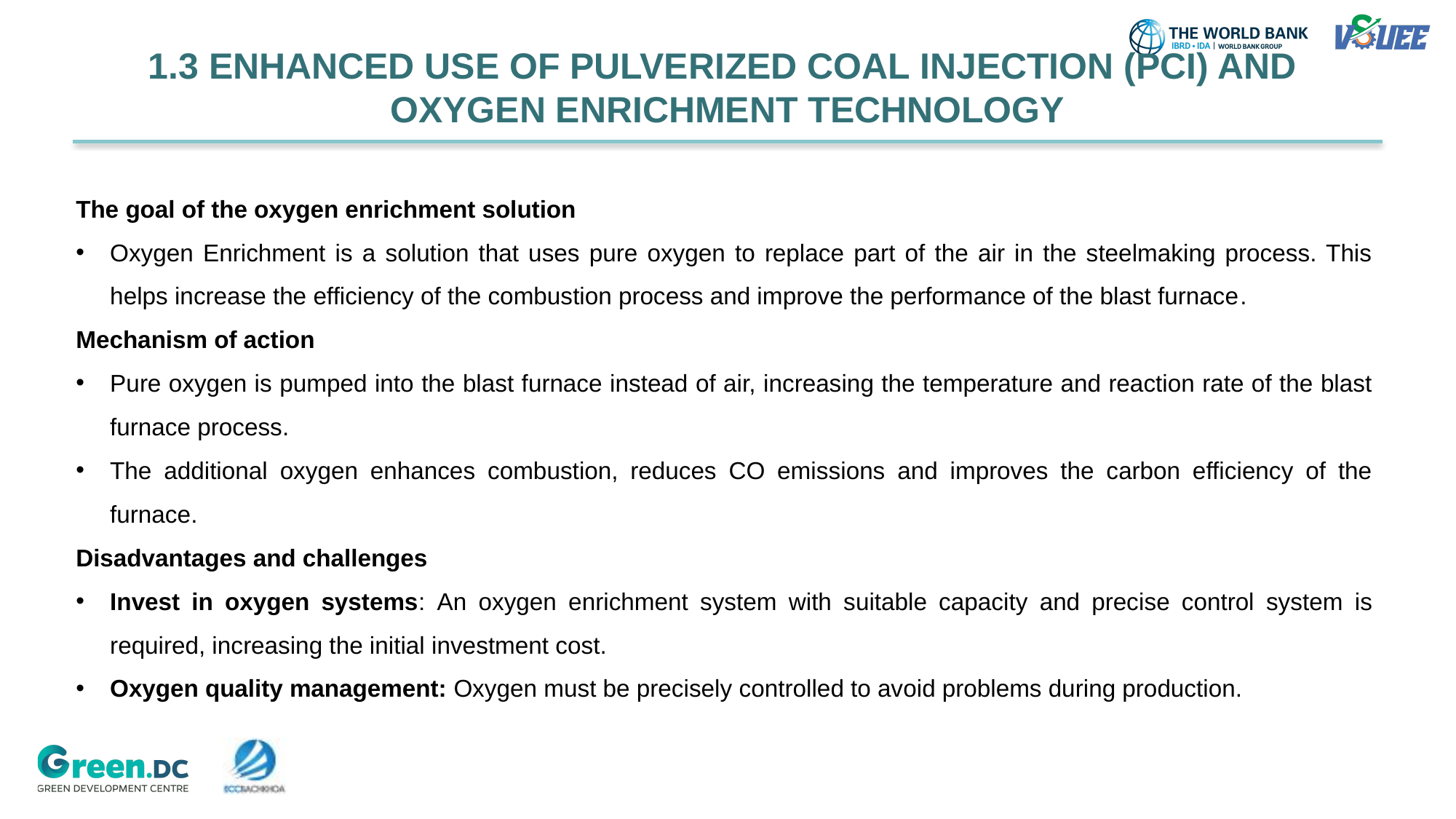

1.3 ENHANCED USE OF PULVERIZED COAL INJECTION (PCI) AND
OXYGEN ENRICHMENT TECHNOLOGY
The goal of the oxygen enrichment solution
Oxygen Enrichment is a solution that uses pure oxygen to replace part of the air in the steelmaking process. This helps increase the efficiency of the combustion process and improve the performance of the blast furnace.
Mechanism of action
Pure oxygen is pumped into the blast furnace instead of air, increasing the temperature and reaction rate of the blast furnace process.
The additional oxygen enhances combustion, reduces CO emissions and improves the carbon efficiency of the furnace.
Disadvantages and challenges
Invest in oxygen systems: An oxygen enrichment system with suitable capacity and precise control system is required, increasing the initial investment cost.
Oxygen quality management: Oxygen must be precisely controlled to avoid problems during production.